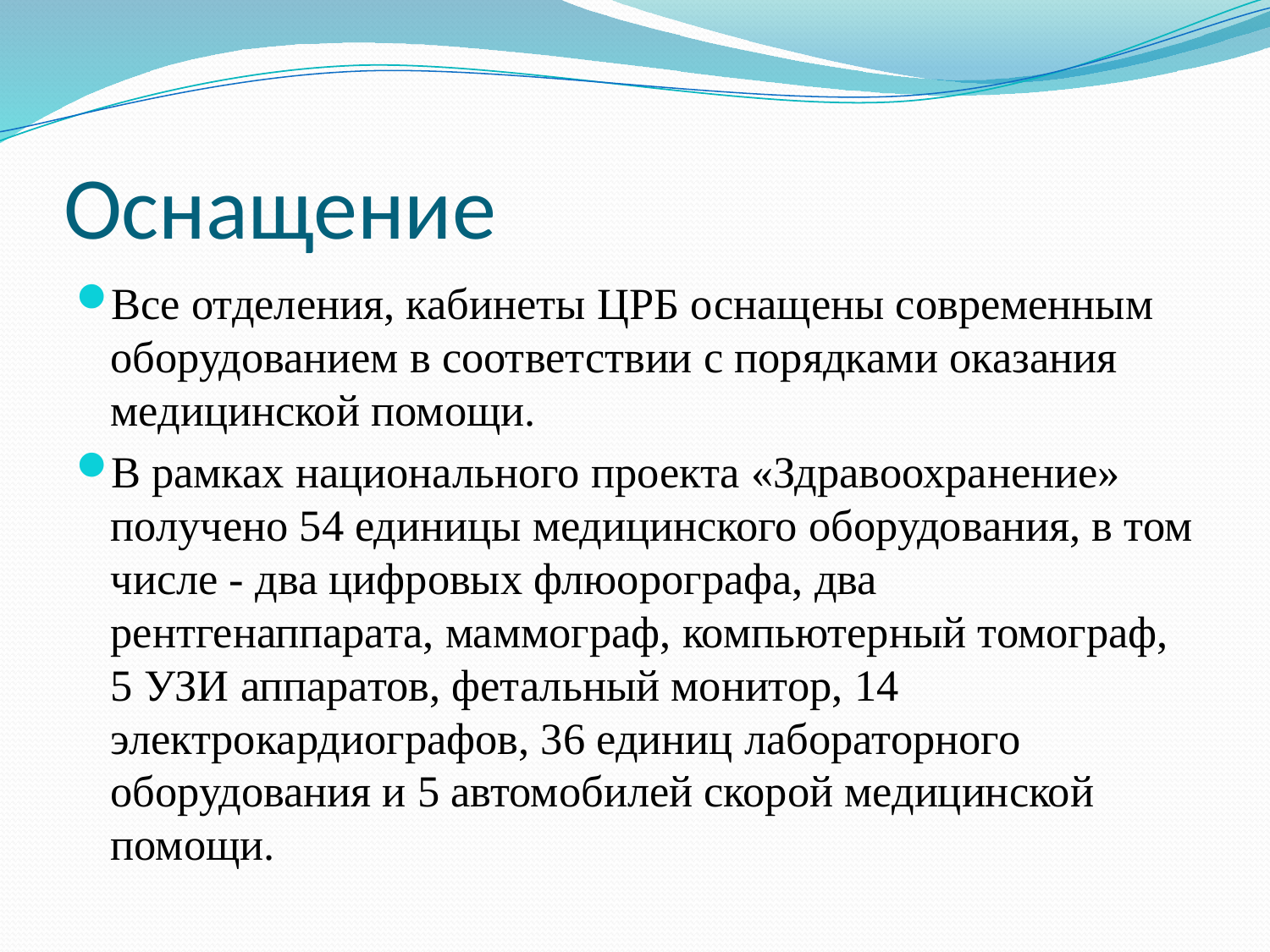

# Оснащение
Все отделения, кабинеты ЦРБ оснащены современным оборудованием в соответствии с порядками оказания медицинской помощи.
В рамках национального проекта «Здравоохранение» получено 54 единицы медицинского оборудования, в том числе - два цифровых флюорографа, два рентгенаппарата, маммограф, компьютерный томограф, 5 УЗИ аппаратов, фетальный монитор, 14 электрокардиографов, 36 единиц лабораторного оборудования и 5 автомобилей скорой медицинской помощи.